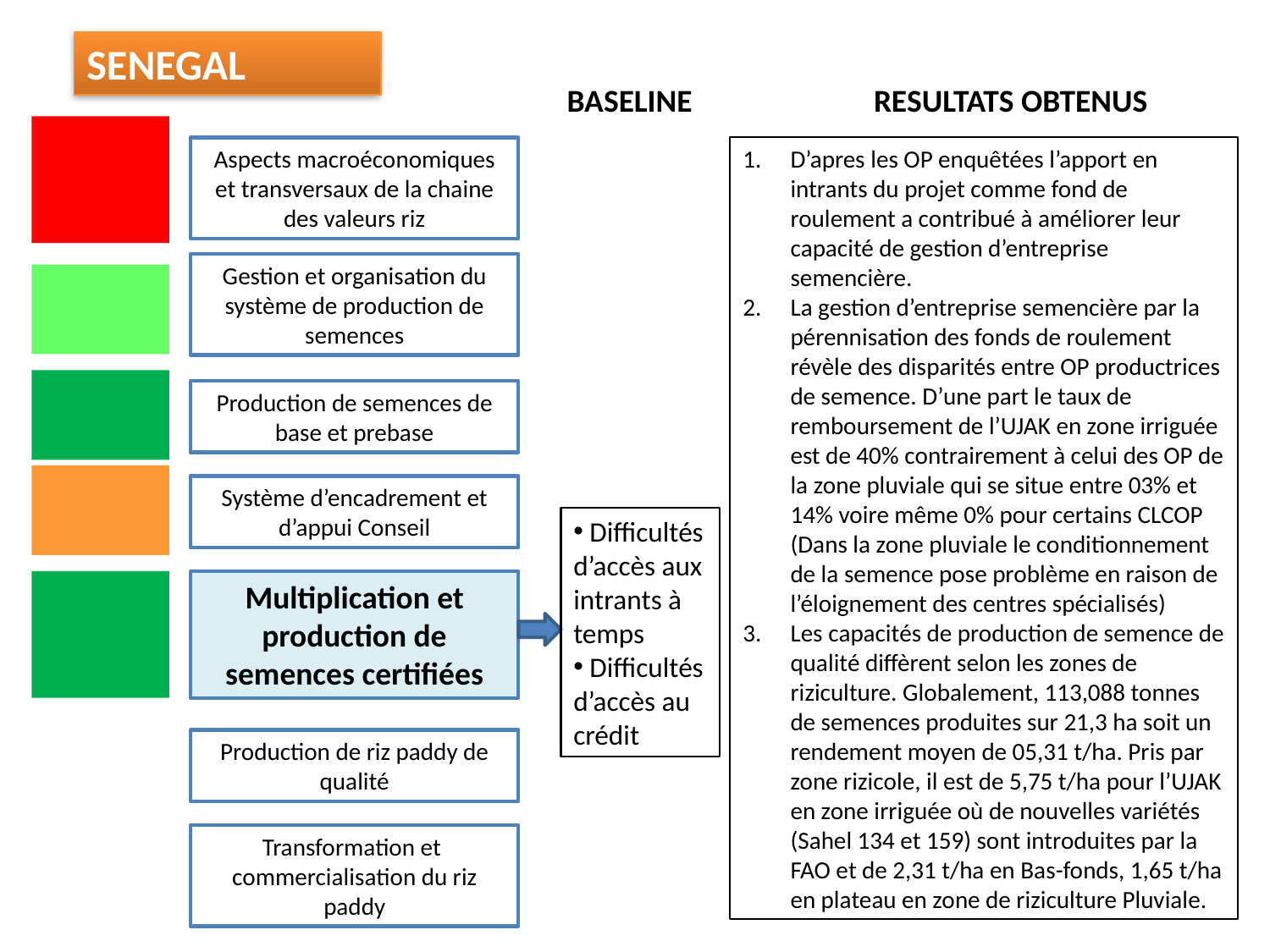

SENEGAL
BASELINE
RESULTATS OBTENUS

Aspects macroéconomiques et transversaux de la chaine des valeurs riz
D’apres les OP enquêtées l’apport en intrants du projet comme fond de roulement a contribué à améliorer leur capacité de gestion d’entreprise semencière.
La gestion d’entreprise semencière par la pérennisation des fonds de roulement révèle des disparités entre OP productrices de semence. D’une part le taux de remboursement de l’UJAK en zone irriguée est de 40% contrairement à celui des OP de la zone pluviale qui se situe entre 03% et 14% voire même 0% pour certains CLCOP (Dans la zone pluviale le conditionnement de la semence pose problème en raison de l’éloignement des centres spécialisés)
Les capacités de production de semence de qualité diffèrent selon les zones de riziculture. Globalement, 113,088 tonnes de semences produites sur 21,3 ha soit un rendement moyen de 05,31 t/ha. Pris par zone rizicole, il est de 5,75 t/ha pour l’UJAK en zone irriguée où de nouvelles variétés (Sahel 134 et 159) sont introduites par la FAO et de 2,31 t/ha en Bas-fonds, 1,65 t/ha en plateau en zone de riziculture Pluviale.
Gestion et organisation du système de production de semences

Production de semences de base et prebase

Système d’encadrement et d’appui Conseil
 Difficultés d’accès aux intrants à temps
 Difficultés d’accès au crédit

Multiplication et production de semences certifiées

Production de riz paddy de qualité
Transformation et  commercialisation du riz paddy